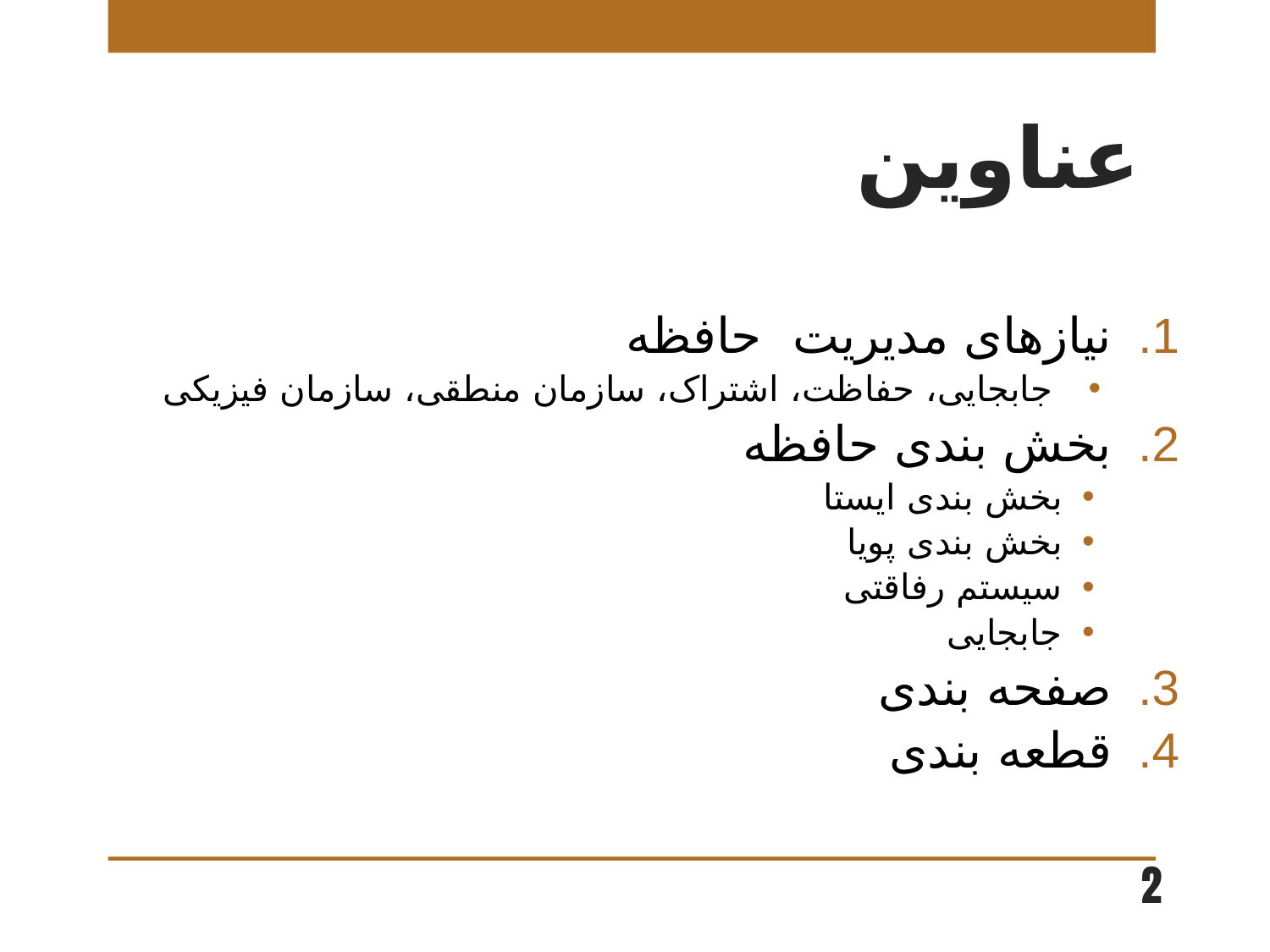

# عناوین
نیازهای مدیریت  حافظه
جابجایی، حفاظت، اشتراک، سازمان منطقی، سازمان فیزیکی
بخش بندی حافظه
بخش بندی ایستا
بخش بندی پویا
سیستم رفاقتی
جابجایی
صفحه بندی
قطعه بندی
2